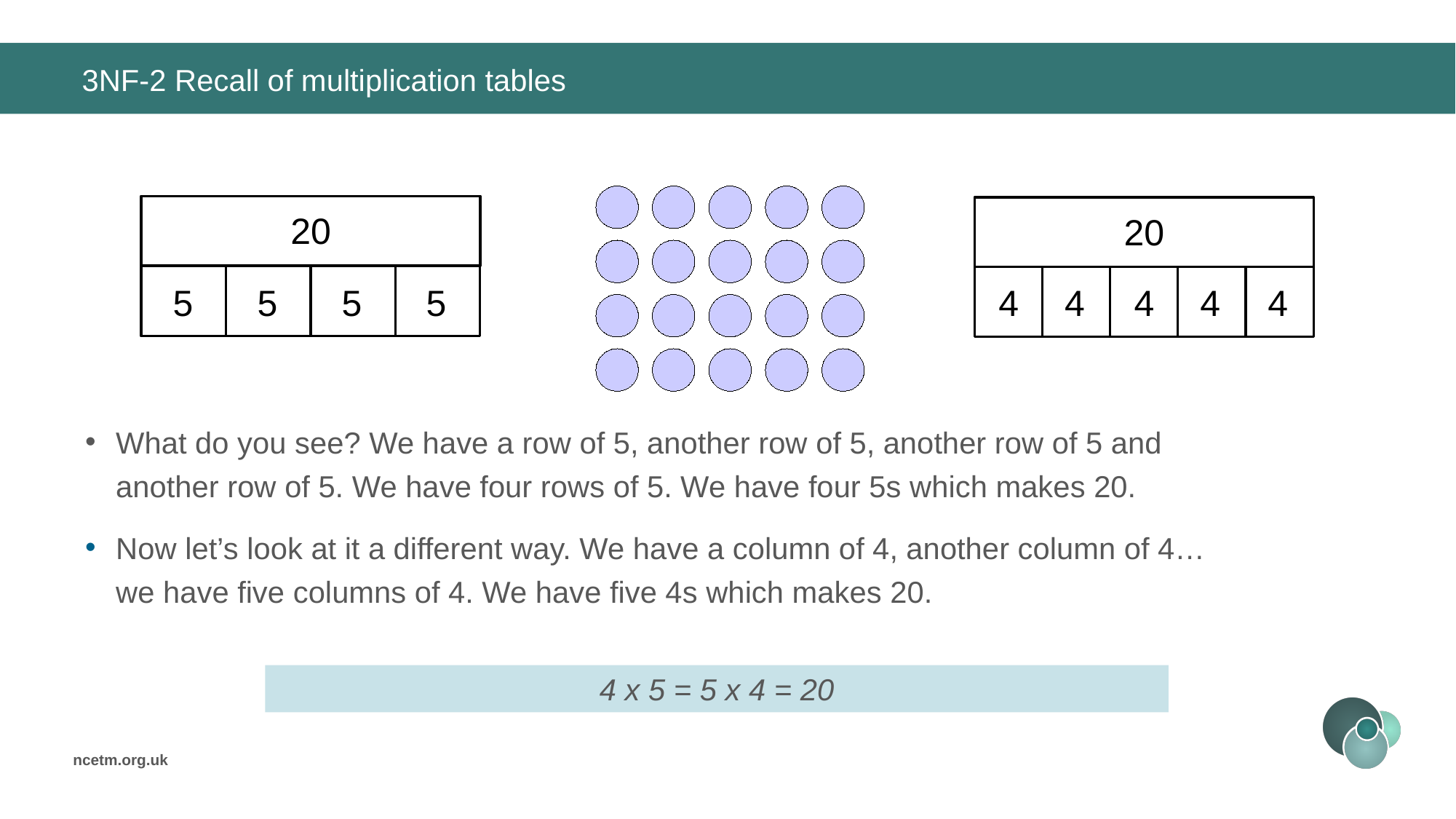

# 3NF-2 Recall of multiplication tables

20

5
5
5
5

20

4
4
4
4
4

What do you see? We have a row of 5, another row of 5, another row of 5 and another row of 5. We have four rows of 5. We have four 5s which makes 20.
Now let’s look at it a different way. We have a column of 4, another column of 4… we have five columns of 4. We have five 4s which makes 20.

4 x 5 = 5 x 4 = 20